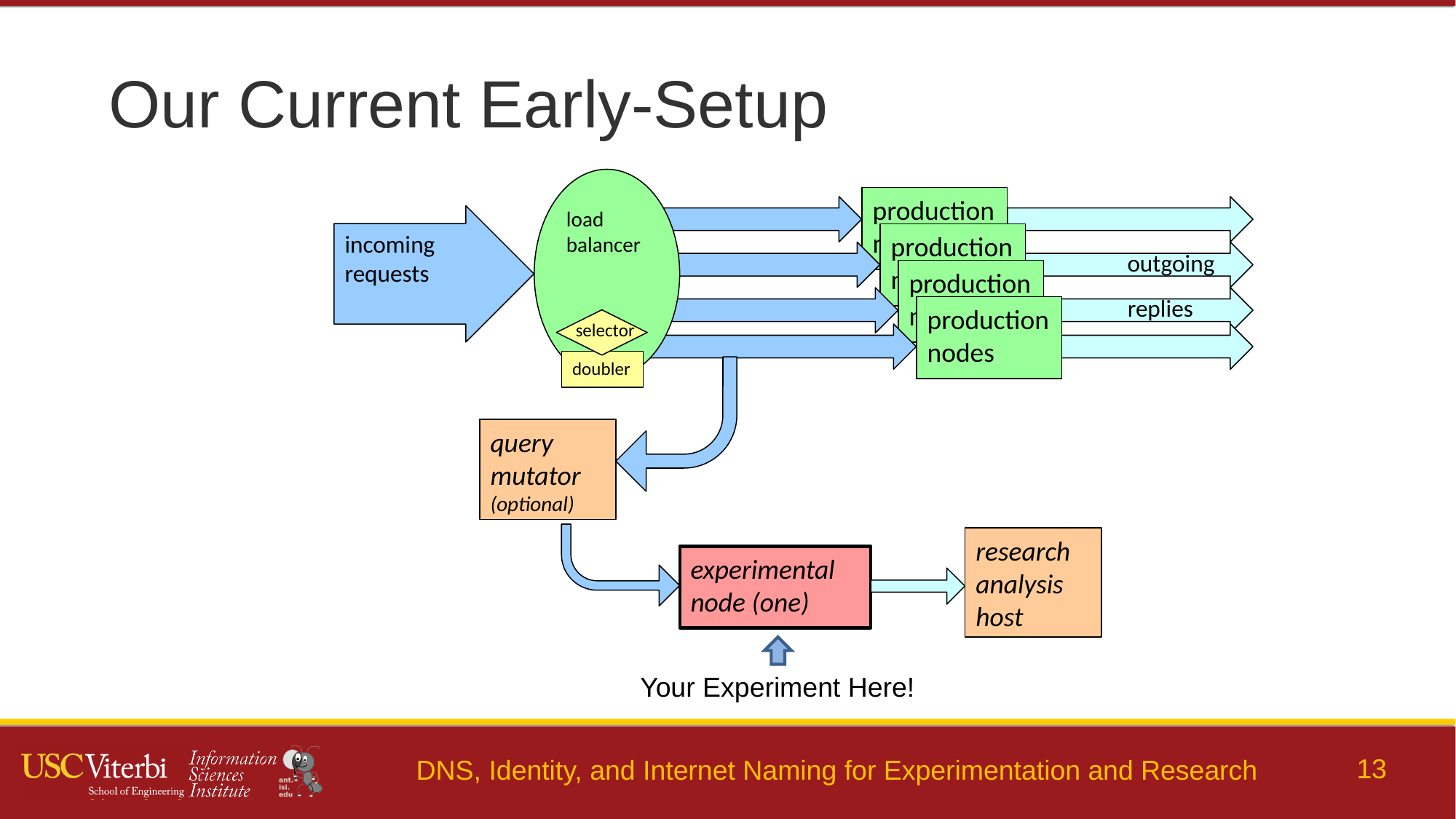

Our Current Early-Setup
load balancer

production nodes

incoming requests
production nodes

outgoing
production nodes

replies
production nodes

selector

doubler

query mutator
(optional)

research analysis
host
experimental node (one)

Your Experiment Here!